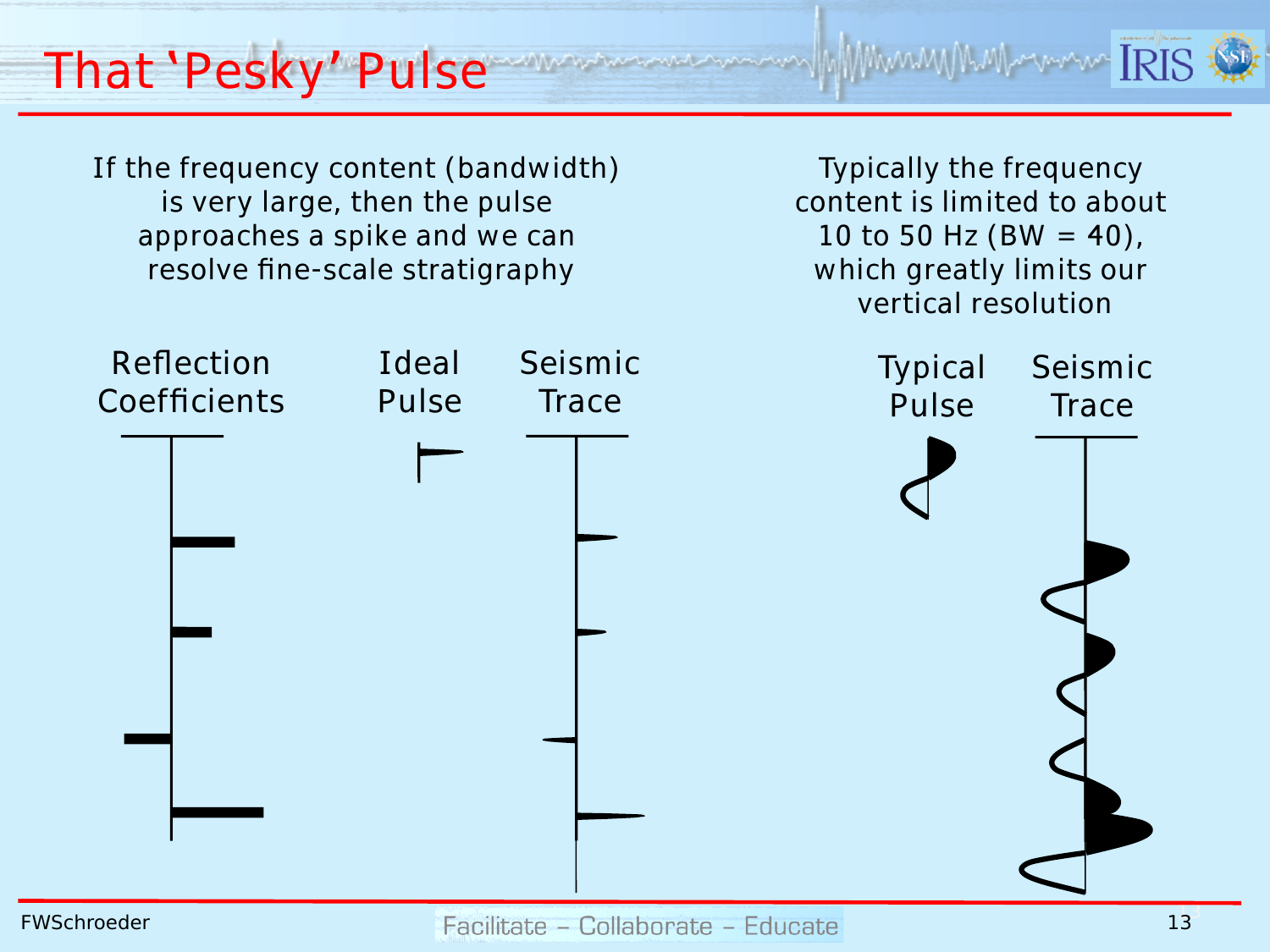

# That ‘Pesky’ Pulse
If the frequency content (bandwidth)
is very large, then the pulse
approaches a spike and we can
resolve fine-scale stratigraphy
Typically the frequency
content is limited to about
10 to 50 Hz (BW = 40),
which greatly limits our
vertical resolution
Typical
Pulse
Seismic
Trace

Reflection
Coefficients
Ideal
Pulse
Seismic
Trace